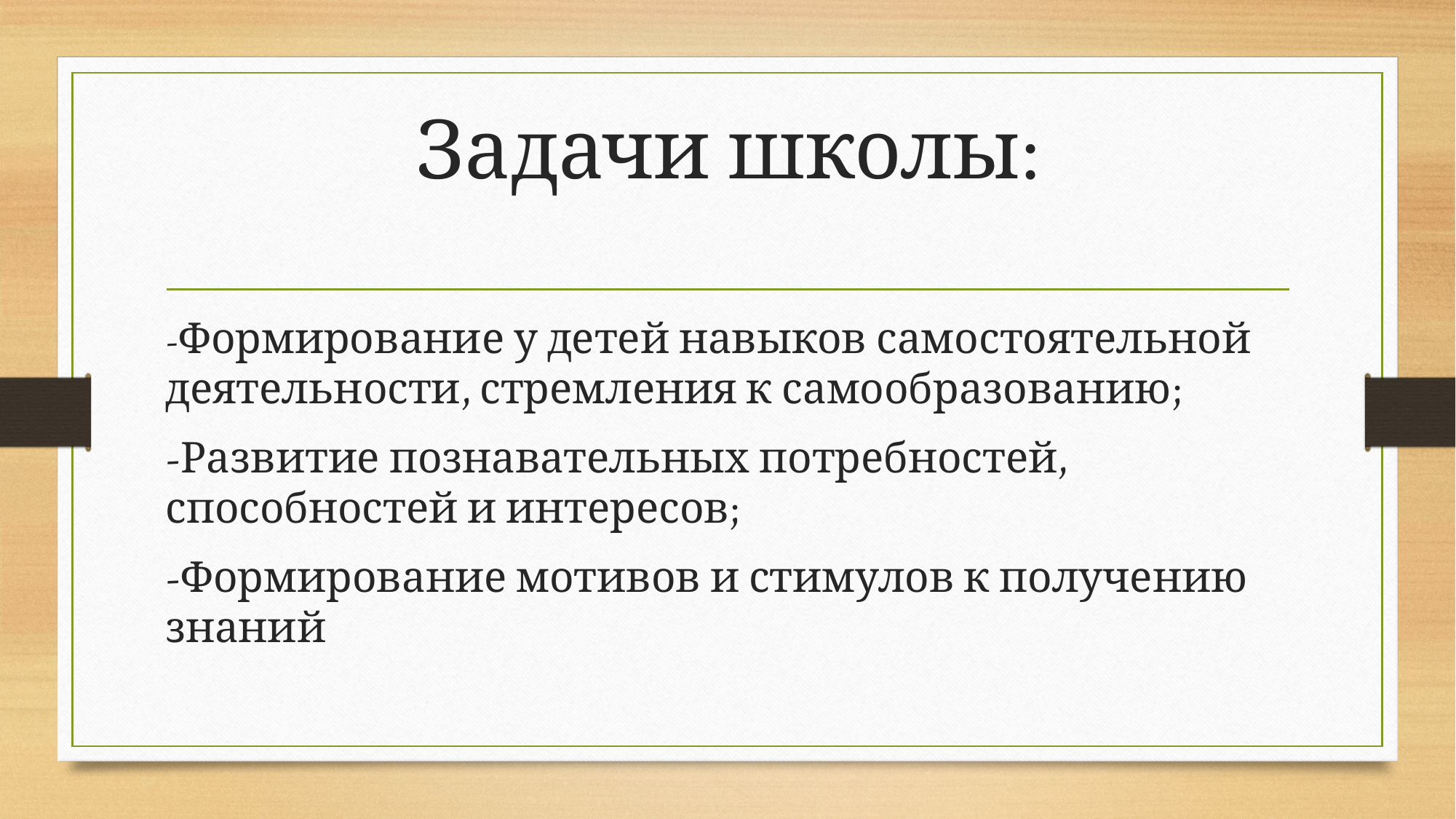

# Задачи школы:
-Формирование у детей навыков самостоятельной деятельности, стремления к самообразованию;
-Развитие познавательных потребностей, способностей и интересов;
-Формирование мотивов и стимулов к получению знаний